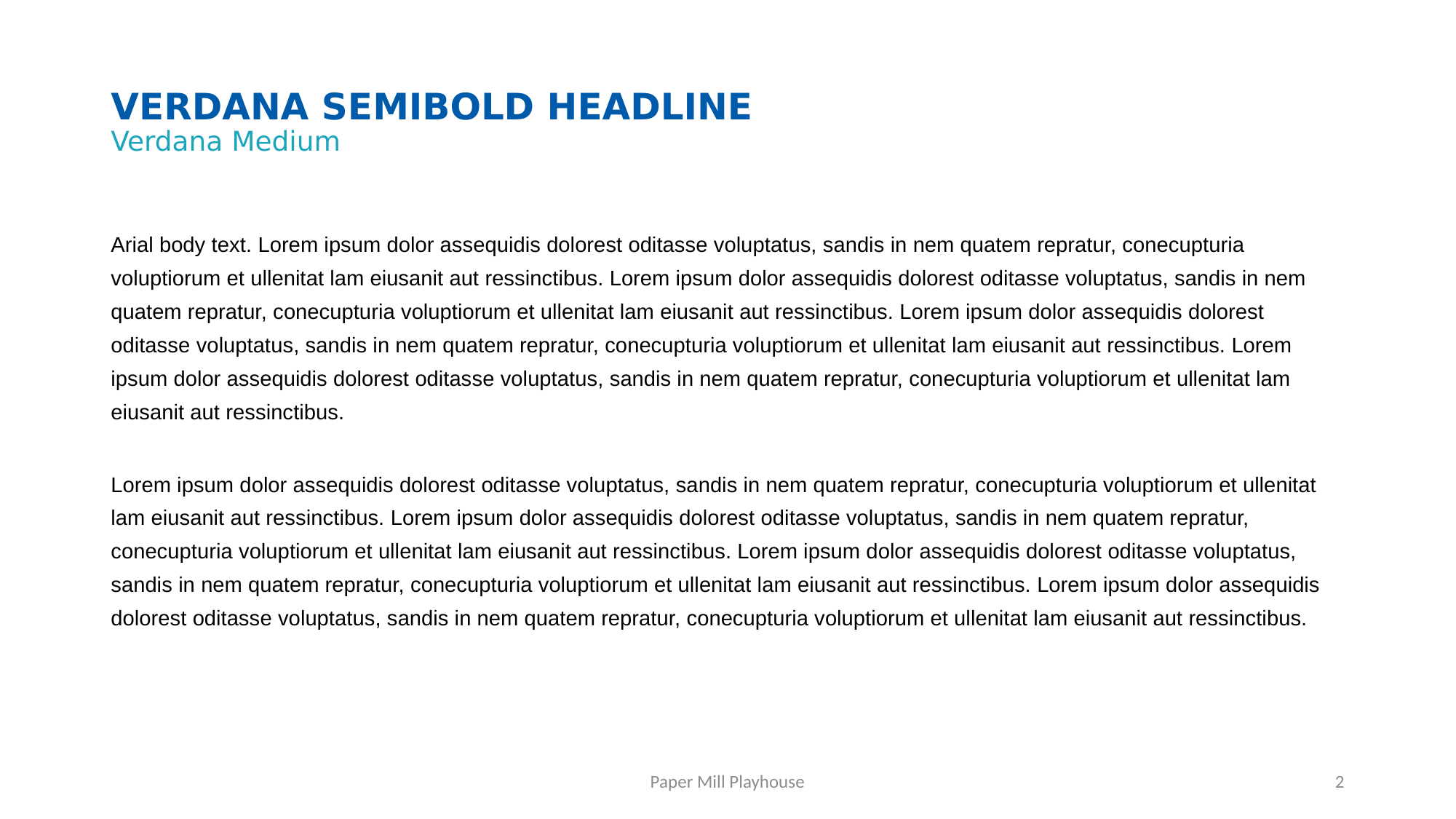

# VERDANA SEMIBOLD HEADLINE Verdana Medium
Arial body text. Lorem ipsum dolor assequidis dolorest oditasse voluptatus, sandis in nem quatem repratur, conecupturia voluptiorum et ullenitat lam eiusanit aut ressinctibus. Lorem ipsum dolor assequidis dolorest oditasse voluptatus, sandis in nem quatem repratur, conecupturia voluptiorum et ullenitat lam eiusanit aut ressinctibus. Lorem ipsum dolor assequidis dolorest oditasse voluptatus, sandis in nem quatem repratur, conecupturia voluptiorum et ullenitat lam eiusanit aut ressinctibus. Lorem ipsum dolor assequidis dolorest oditasse voluptatus, sandis in nem quatem repratur, conecupturia voluptiorum et ullenitat lam eiusanit aut ressinctibus.
Lorem ipsum dolor assequidis dolorest oditasse voluptatus, sandis in nem quatem repratur, conecupturia voluptiorum et ullenitat lam eiusanit aut ressinctibus. Lorem ipsum dolor assequidis dolorest oditasse voluptatus, sandis in nem quatem repratur, conecupturia voluptiorum et ullenitat lam eiusanit aut ressinctibus. Lorem ipsum dolor assequidis dolorest oditasse voluptatus, sandis in nem quatem repratur, conecupturia voluptiorum et ullenitat lam eiusanit aut ressinctibus. Lorem ipsum dolor assequidis dolorest oditasse voluptatus, sandis in nem quatem repratur, conecupturia voluptiorum et ullenitat lam eiusanit aut ressinctibus.
Paper Mill Playhouse
2